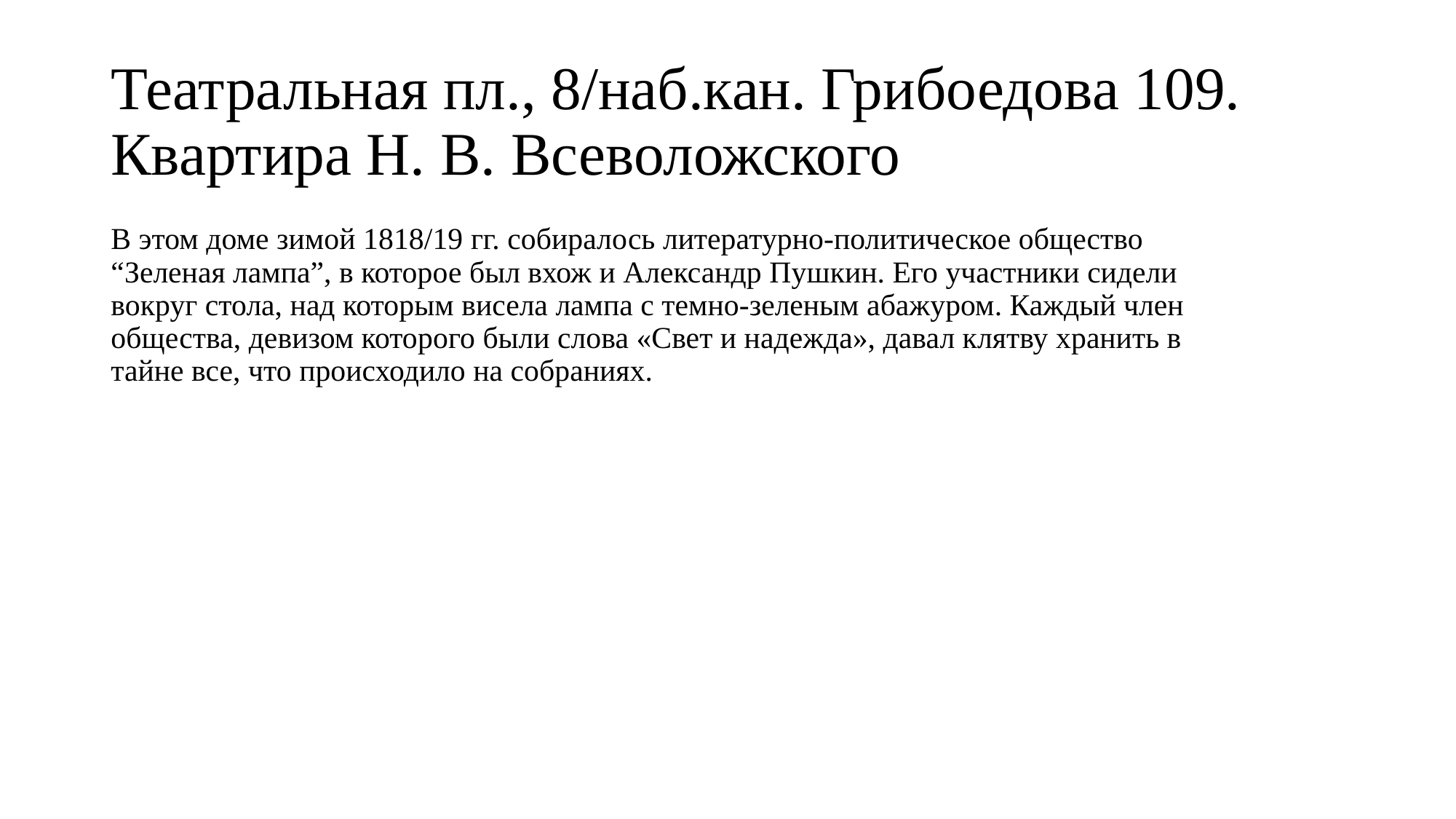

# Театральная пл., 8/наб.кан. Грибоедова 109. Квартира Н. В. Всеволожского
В этом доме зимой 1818/19 гг. собиралось литературно-политическое общество “Зеленая лампа”, в которое был вхож и Александр Пушкин. Его участники сидели вокруг стола, над которым висела лампа с темно-зеленым абажуром. Каждый член общества, девизом которого были слова «Свет и надежда», давал клятву хранить в тайне все, что происходило на собраниях.